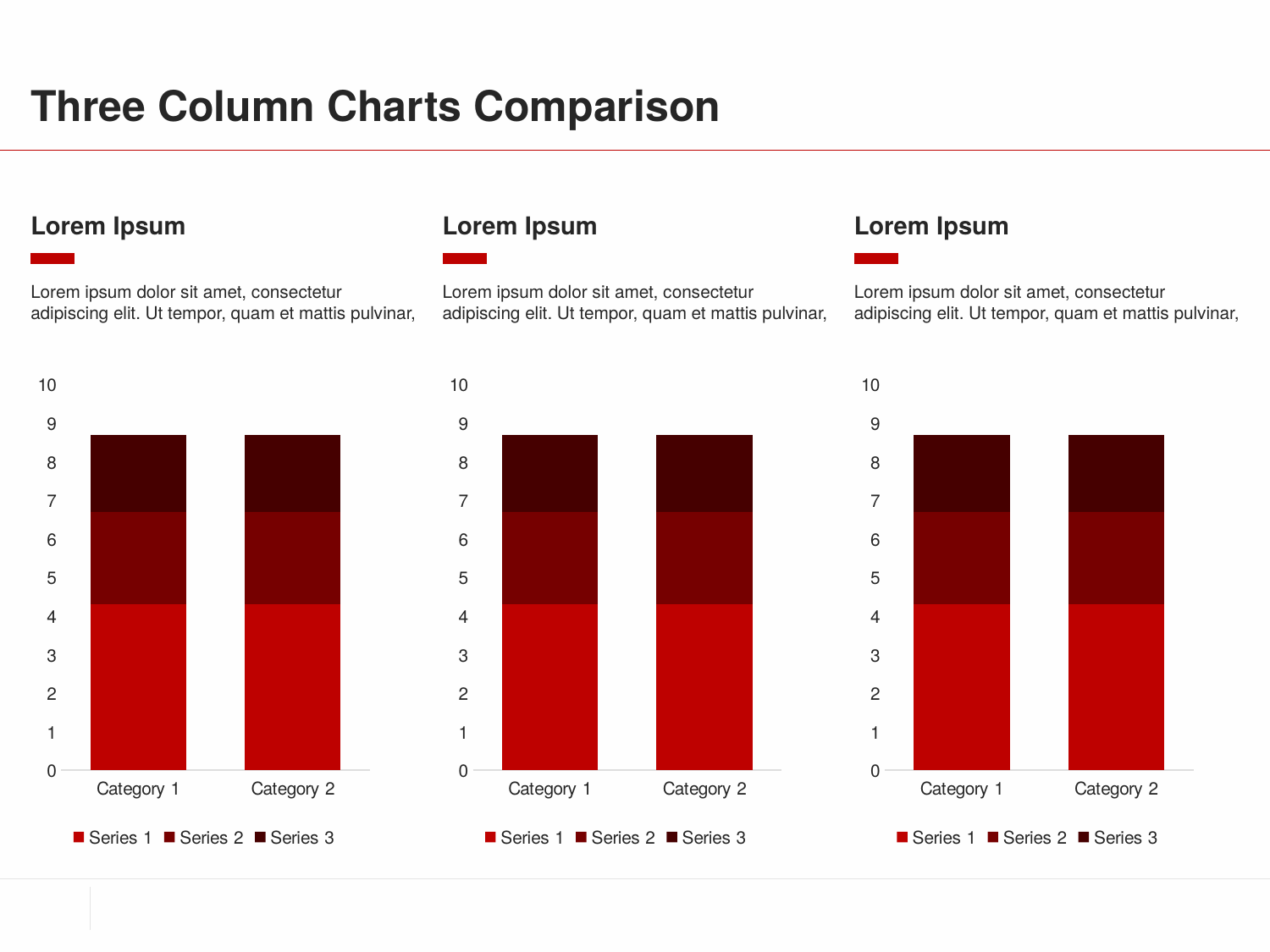

# Three Column Charts Comparison
Lorem Ipsum
Lorem Ipsum
Lorem Ipsum
Lorem ipsum dolor sit amet, consectetur adipiscing elit. Ut tempor, quam et mattis pulvinar,
Lorem ipsum dolor sit amet, consectetur adipiscing elit. Ut tempor, quam et mattis pulvinar,
Lorem ipsum dolor sit amet, consectetur adipiscing elit. Ut tempor, quam et mattis pulvinar,

### Chart

| Category | Series 1 | Series 2 | Series 3 |
|---|---|---|---|
| Category 1 | 4.3 | 2.4 | 2.0 |
| Category 2 | 4.3 | 2.4 | 2.0 |

### Chart

| Category | Series 1 | Series 2 | Series 3 |
|---|---|---|---|
| Category 1 | 4.3 | 2.4 | 2.0 |
| Category 2 | 4.3 | 2.4 | 2.0 |

### Chart

| Category | Series 1 | Series 2 | Series 3 |
|---|---|---|---|
| Category 1 | 4.3 | 2.4 | 2.0 |
| Category 2 | 4.3 | 2.4 | 2.0 |